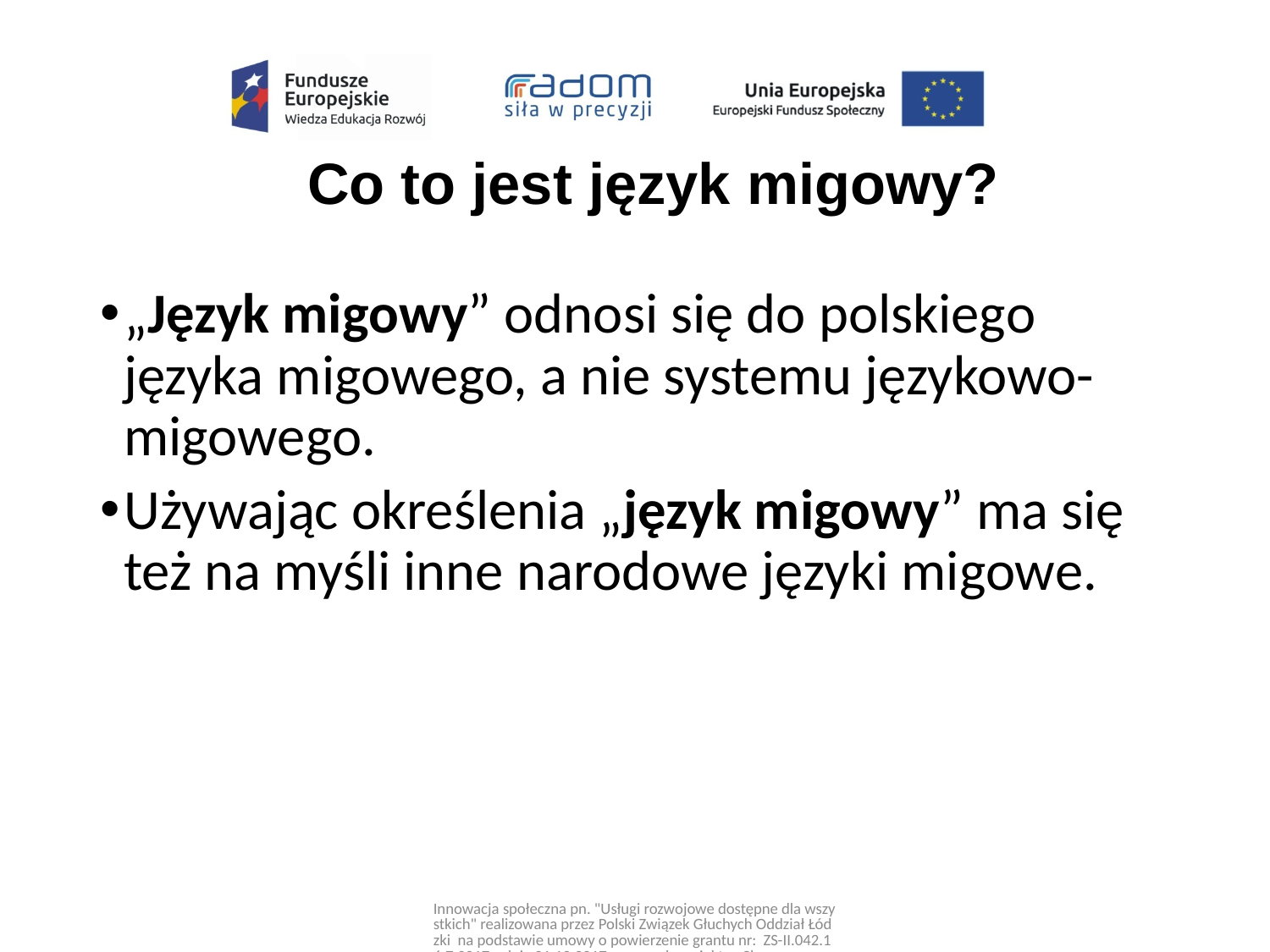

# Co to jest język migowy?
„Język migowy” odnosi się do polskiego języka migowego, a nie systemu językowo-migowego.
Używając określenia „język migowy” ma się też na myśli inne narodowe języki migowe.
Innowacja społeczna pn. "Usługi rozwojowe dostępne dla wszystkich" realizowana przez Polski Związek Głuchych Oddział Łódzki  na podstawie umowy o powierzenie grantu nr:  ZS-II.042.16.7.2017 z dnia 21.12.2017 w ramach projektu „Chcemy pracować – innowacje w zakresie usług opiekuńczych dla osób zależnych” realizowanego przez Gminę Miasta Radomia w ramach programu Operacyjnego Wiedza Edukacja Rozwój 2014-2020 współfinansowanego ze środków Europejskiego Funduszu Społecznego IV Oś Priorytetowa POWER, Działanie 4.1: Innowacje społeczne